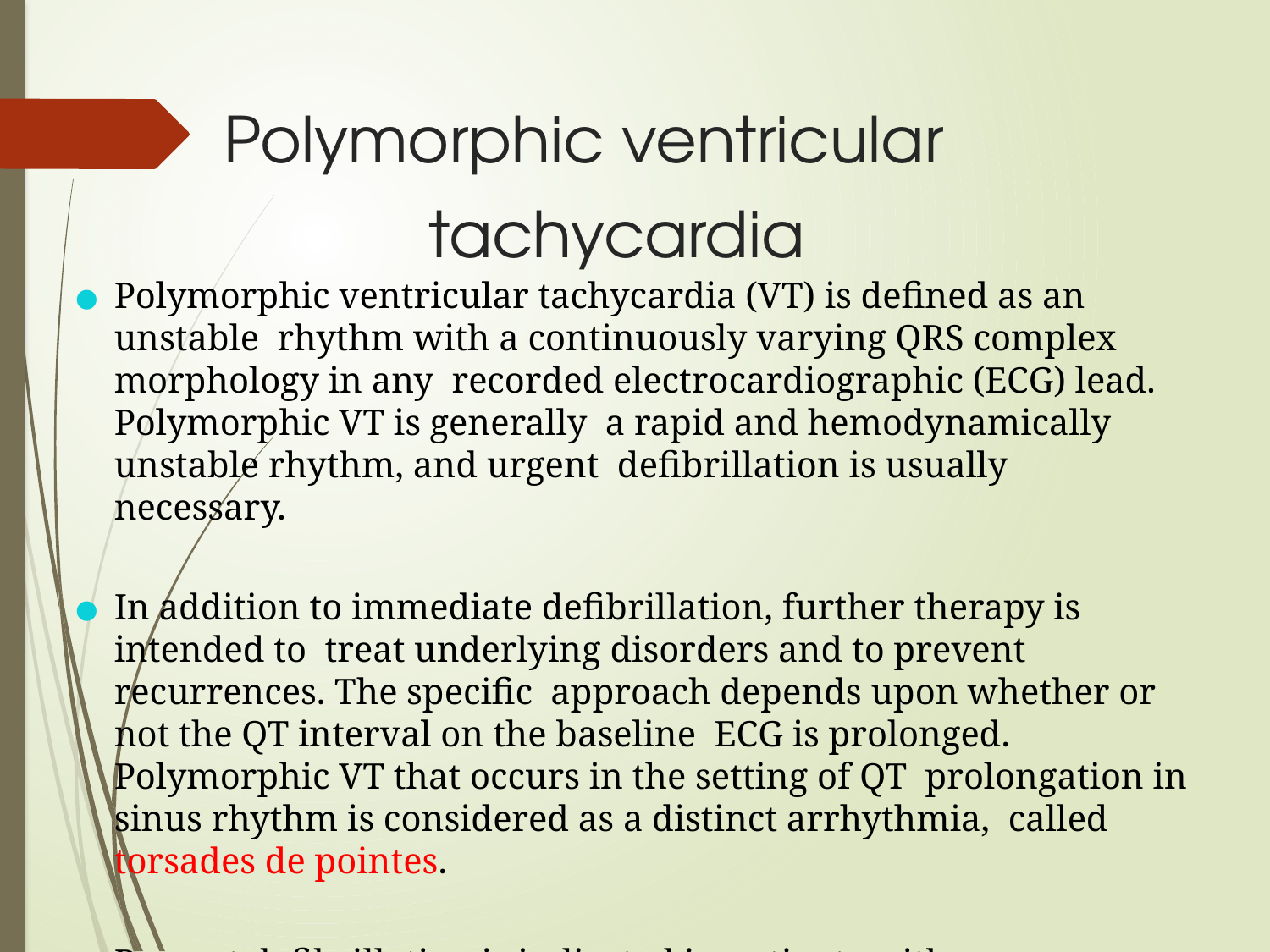

# Polymorphic ventricular  tachycardia
Polymorphic ventricular tachycardia (VT) is defined as an unstable  rhythm with a continuously varying QRS complex morphology in any  recorded electrocardiographic (ECG) lead. Polymorphic VT is generally  a rapid and hemodynamically unstable rhythm, and urgent  defibrillation is usually necessary.

In addition to immediate defibrillation, further therapy is intended to  treat underlying disorders and to prevent recurrences. The specific  approach depends upon whether or not the QT interval on the baseline  ECG is prolonged. Polymorphic VT that occurs in the setting of QT  prolongation in sinus rhythm is considered as a distinct arrhythmia,  called torsades de pointes.

Prompt defibrillation is indicated in patients with hemodynamically  unstable torsades de pointes.